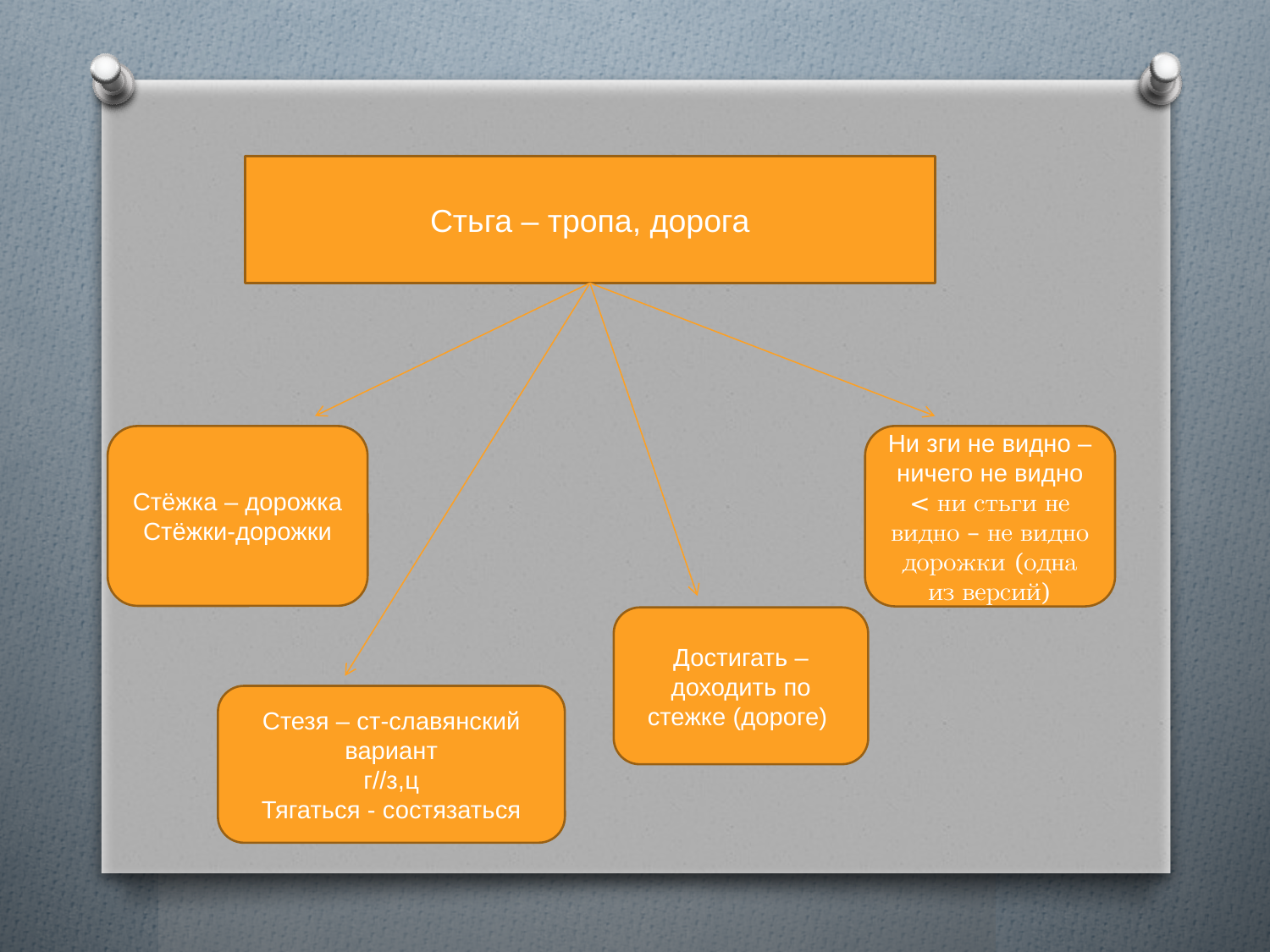

Стьга – тропа, дорога
Стёжка – дорожка
Стёжки-дорожки
Ни зги не видно – ничего не видно < ни стьги не видно – не видно дорожки (одна из версий)
Достигать – доходить по стежке (дороге)
Стезя – ст-славянский вариант
г//з,ц
Тягаться - состязаться